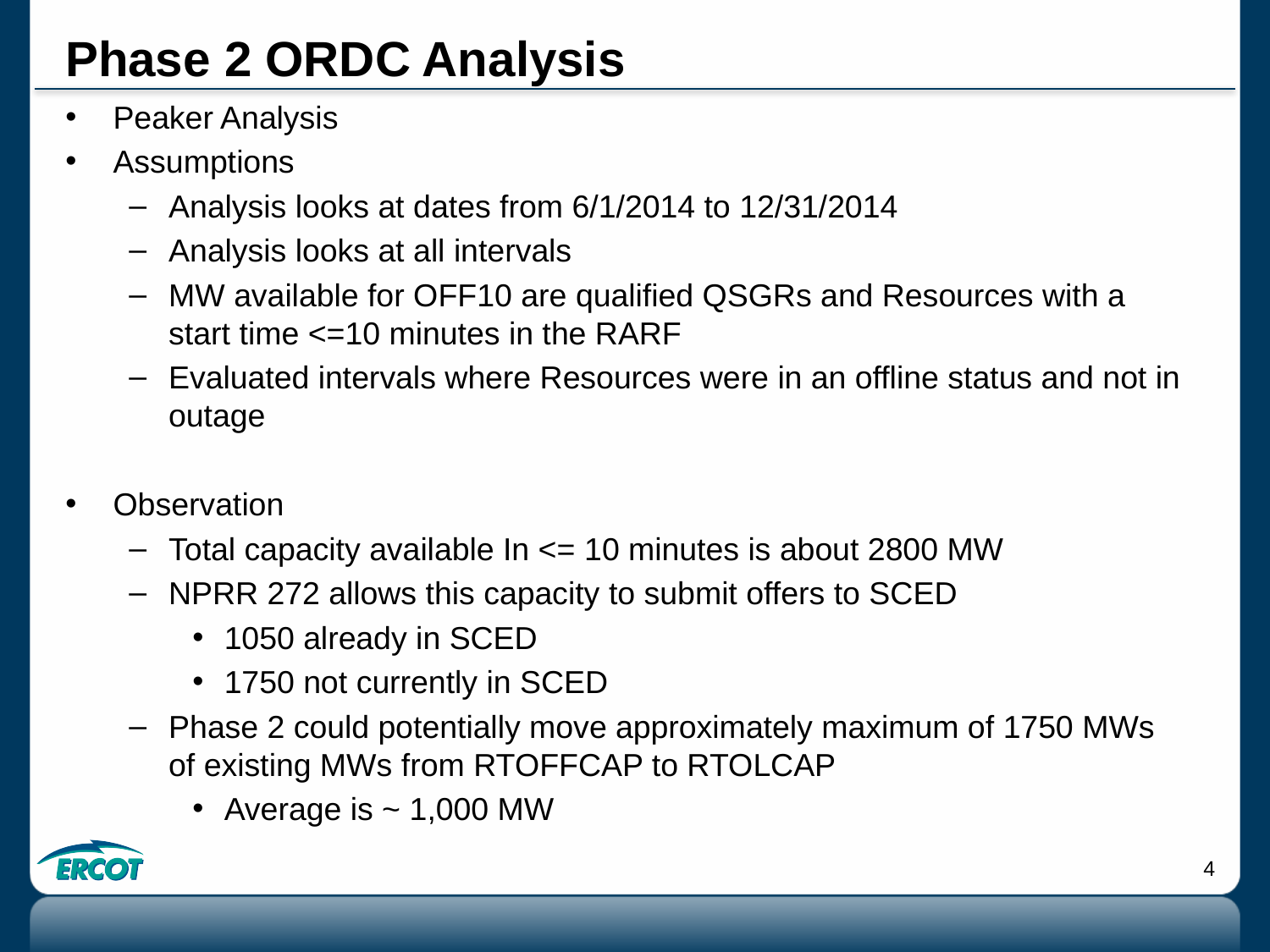

# Phase 2 ORDC Analysis
Peaker Analysis
Assumptions
Analysis looks at dates from 6/1/2014 to 12/31/2014
Analysis looks at all intervals
MW available for OFF10 are qualified QSGRs and Resources with a start time <=10 minutes in the RARF
Evaluated intervals where Resources were in an offline status and not in outage

Observation
Total capacity available In <= 10 minutes is about 2800 MW
NPRR 272 allows this capacity to submit offers to SCED
1050 already in SCED
1750 not currently in SCED
Phase 2 could potentially move approximately maximum of 1750 MWs of existing MWs from RTOFFCAP to RTOLCAP
Average is ~ 1,000 MW